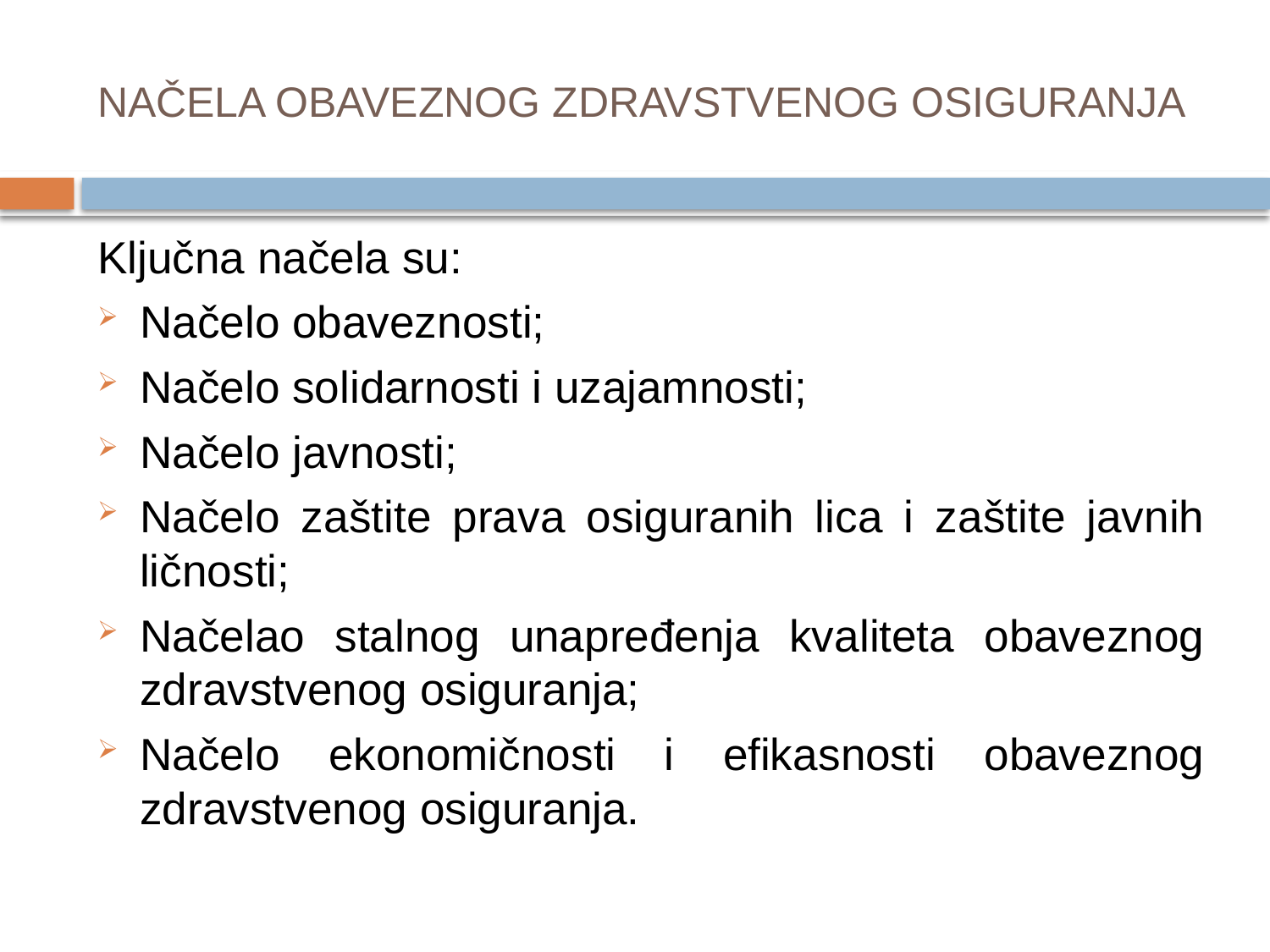

# NAČELA OBAVEZNOG ZDRAVSTVENOG OSIGURANJA
Ključna načela su:
Načelo obaveznosti;
Načelo solidarnosti i uzajamnosti;
Načelo javnosti;
Načelo zaštite prava osiguranih lica i zaštite javnih ličnosti;
Načelao stalnog unapređenja kvaliteta obaveznog zdravstvenog osiguranja;
Načelo ekonomičnosti i efikasnosti obaveznog zdravstvenog osiguranja.